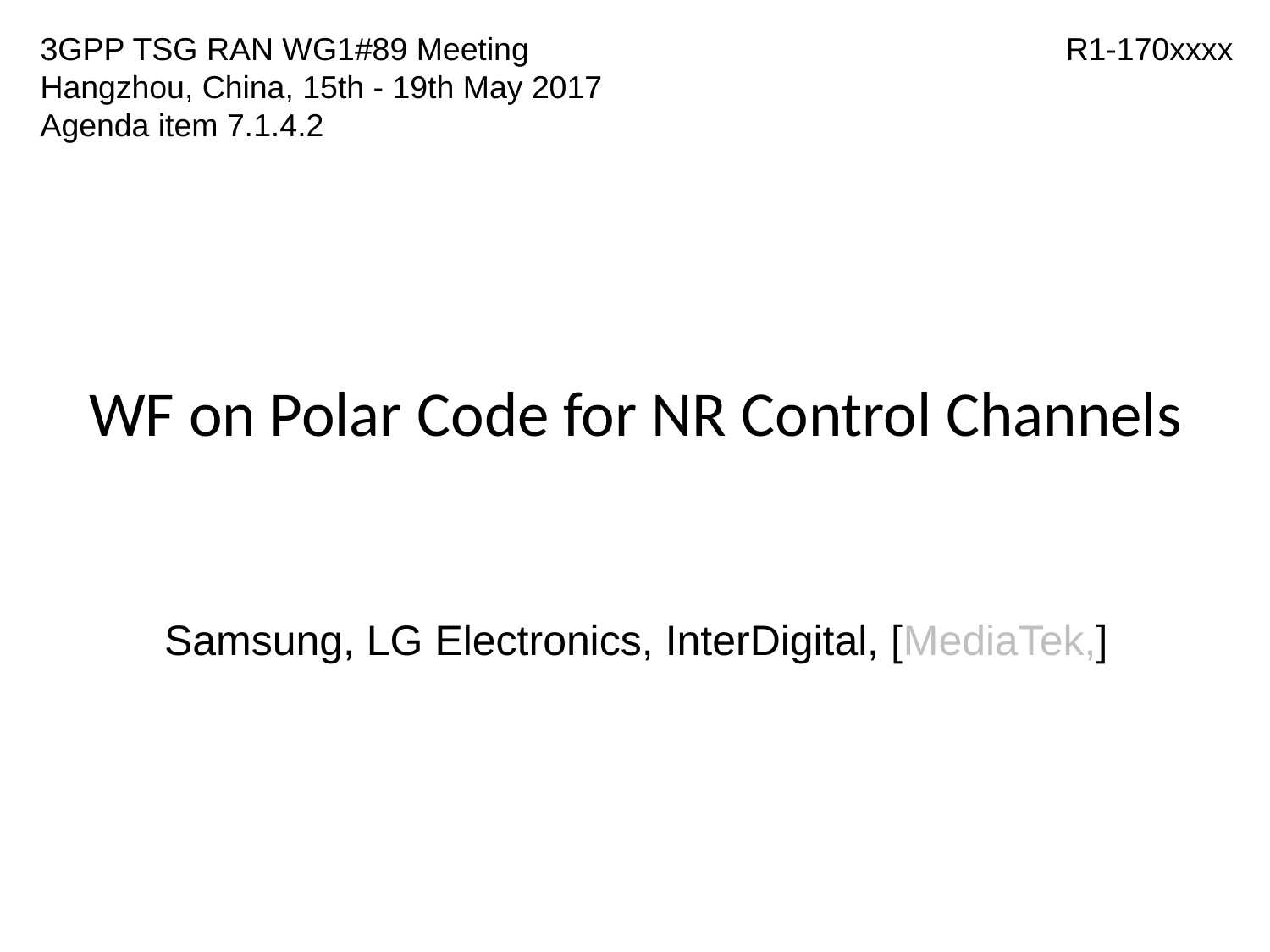

3GPP TSG RAN WG1#89 Meeting
Hangzhou, China, 15th - 19th May 2017
Agenda item 7.1.4.2
R1-170xxxx
WF on Polar Code for NR Control Channels
Samsung, LG Electronics, InterDigital, [MediaTek,]